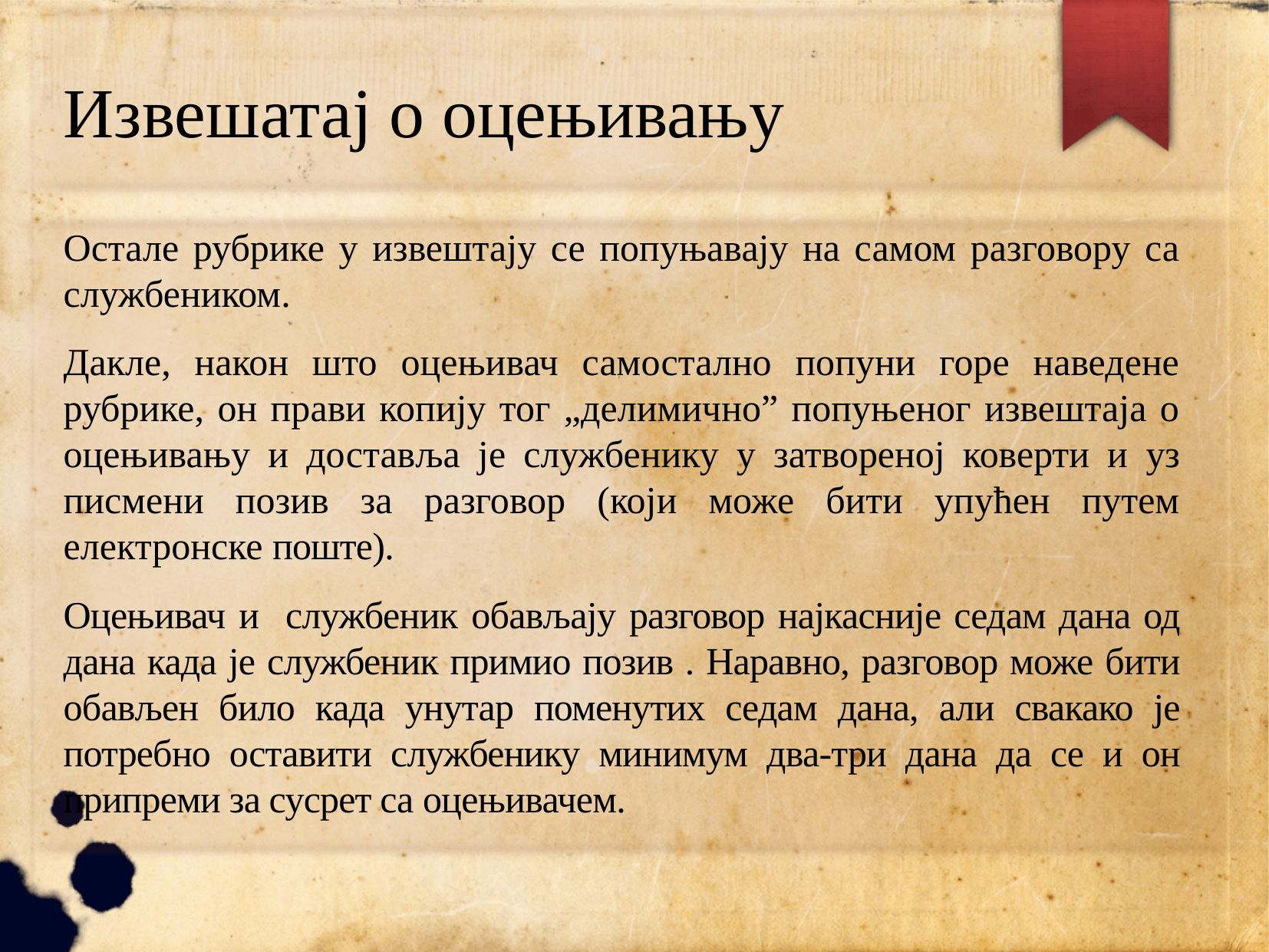

# Извешатај о оцењивању
Остале рубрике у извештају се попуњавају на самом разговору са службеником.
Дакле, након што оцењивач самостално попуни горе наведене рубрике, он прави копију тог „делимично” попуњеног извештаја о оцењивању и доставља је службенику у затвореној коверти и уз писмени позив за разговор (који може бити упућен путем електронске поште).
Оцењивач и  службеник обављају разговор најкасније седам дана од дана када је службеник примио позив . Наравно, разговор може бити обављен било када унутар поменутих седам дана, али свакако је потребно оставити службенику минимум два-три дана да се и он припреми за сусрет са оцењивачем.